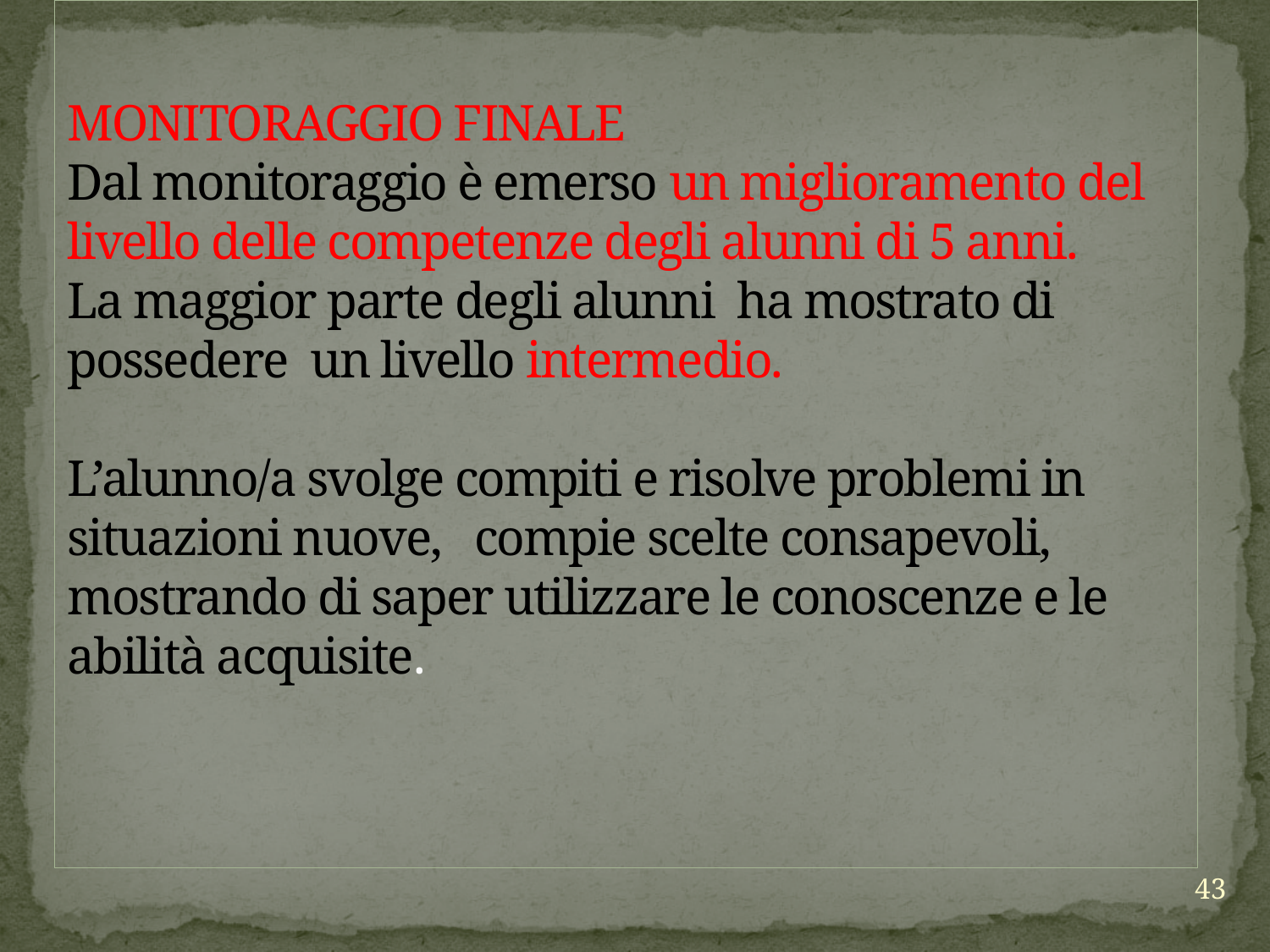

# MONITORAGGIO FINALE Dal monitoraggio è emerso un miglioramento del livello delle competenze degli alunni di 5 anni. La maggior parte degli alunni  ha mostrato di possedere  un livello intermedio. L’alunno/a svolge compiti e risolve problemi in situazioni nuove,   compie scelte consapevoli, mostrando di saper utilizzare le conoscenze e le abilità acquisite.
43